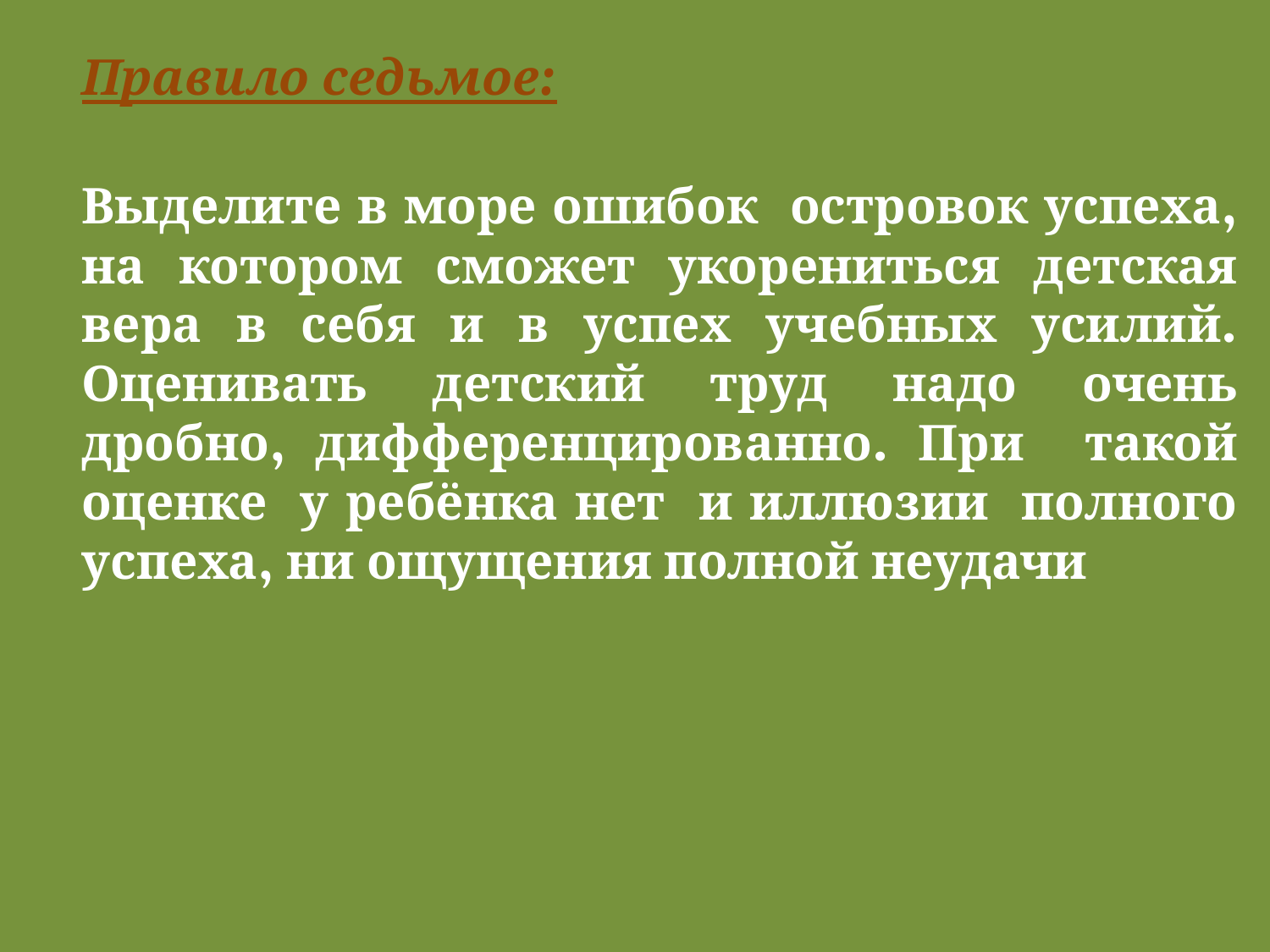

Правило седьмое:
Выделите в море ошибок  островок успеха, на котором сможет укорениться детская вера в себя и в успех учебных усилий. Оценивать детский труд надо очень дробно, дифференцированно. При  такой оценке  у ребёнка нет  и иллюзии  полного успеха, ни ощущения полной неудачи